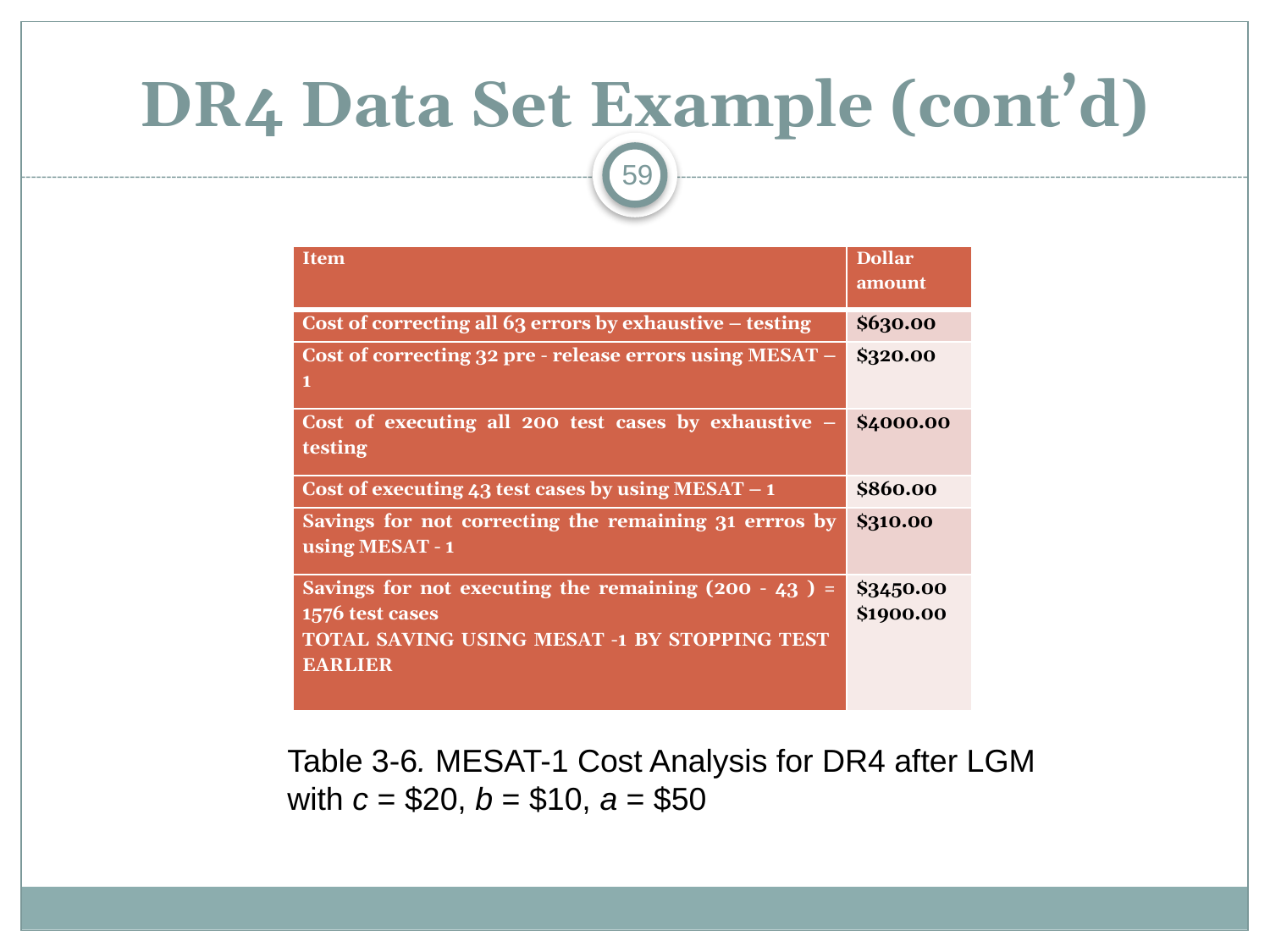

# DR4 Data Set Example (cont’d)
59
| Item | Dollar amount |
| --- | --- |
| Cost of correcting all 63 errors by exhaustive – testing | $630.00 |
| Cost of correcting 32 pre - release errors using MESAT – 1 | $320.00 |
| Cost of executing all 200 test cases by exhaustive – testing | $4000.00 |
| Cost of executing 43 test cases by using MESAT – 1 | $860.00 |
| Savings for not correcting the remaining 31 errros by using MESAT - 1 | $310.00 |
| Savings for not executing the remaining (200 - 43 ) = 1576 test cases TOTAL SAVING USING MESAT -1 BY STOPPING TEST EARLIER | $3450.00 $1900.00 |
Table 3-6. MESAT-1 Cost Analysis for DR4 after LGM with c = $20, b = $10, a = $50